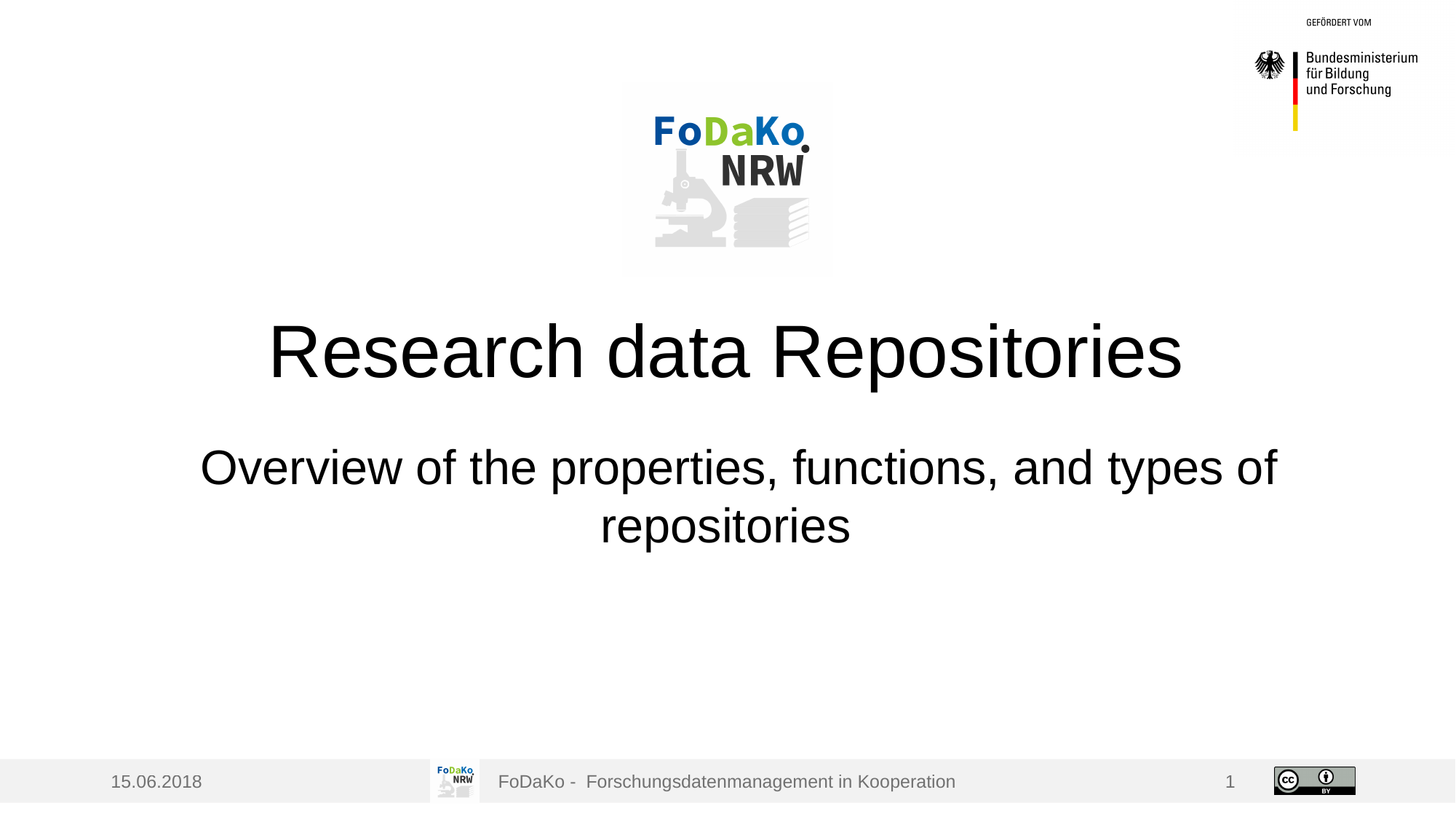

# Research data Repositories
  Overview of the properties, functions, and types of repositories

15.06.2018
FoDaKo -  Forschungsdatenmanagement in Kooperation
1